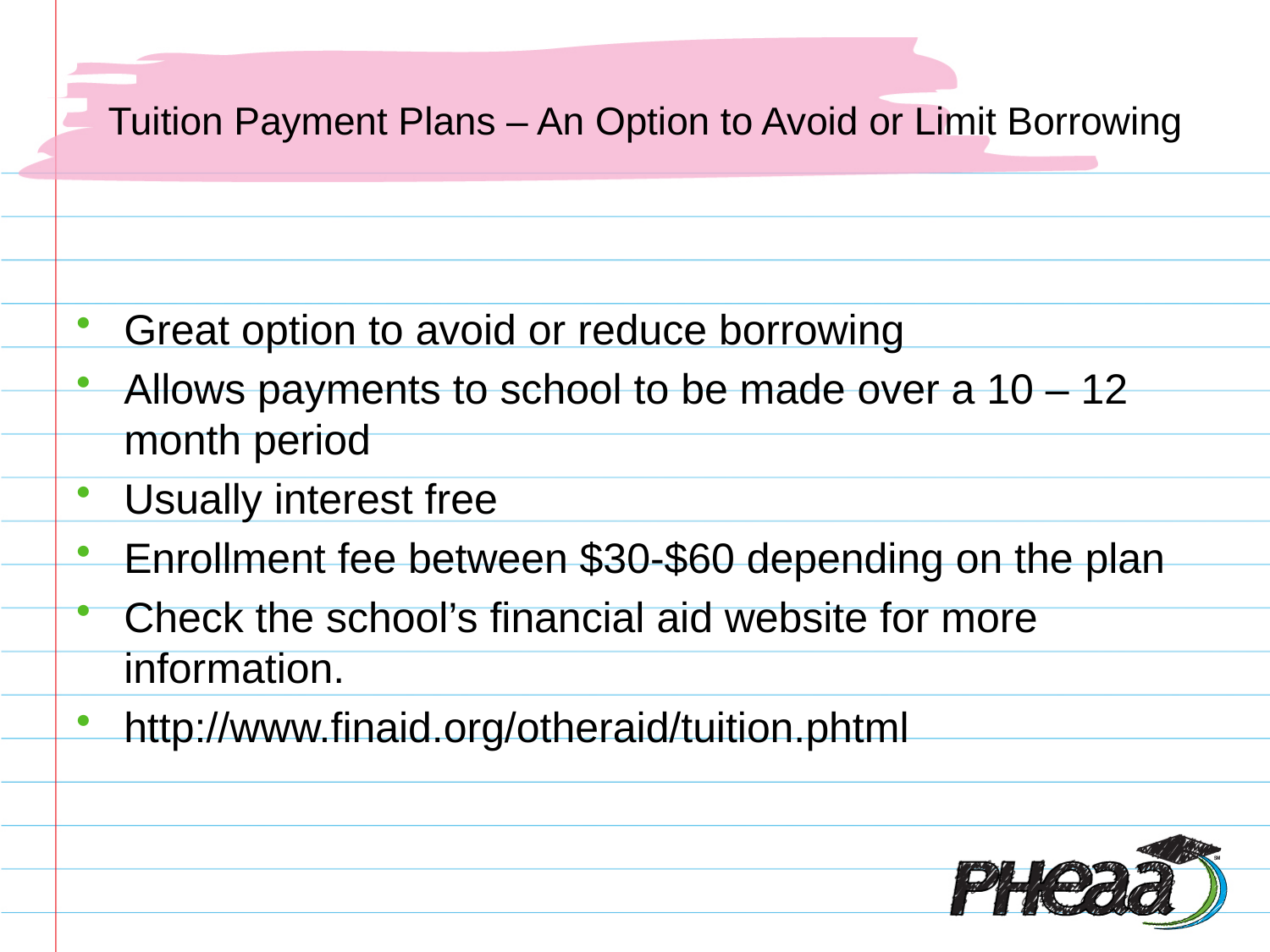

# Tuition Payment Plans – An Option to Avoid or Limit Borrowing
Great option to avoid or reduce borrowing
Allows payments to school to be made over a 10 – 12 month period
Usually interest free
Enrollment fee between $30-$60 depending on the plan
Check the school’s financial aid website for more information.
http://www.finaid.org/otheraid/tuition.phtml